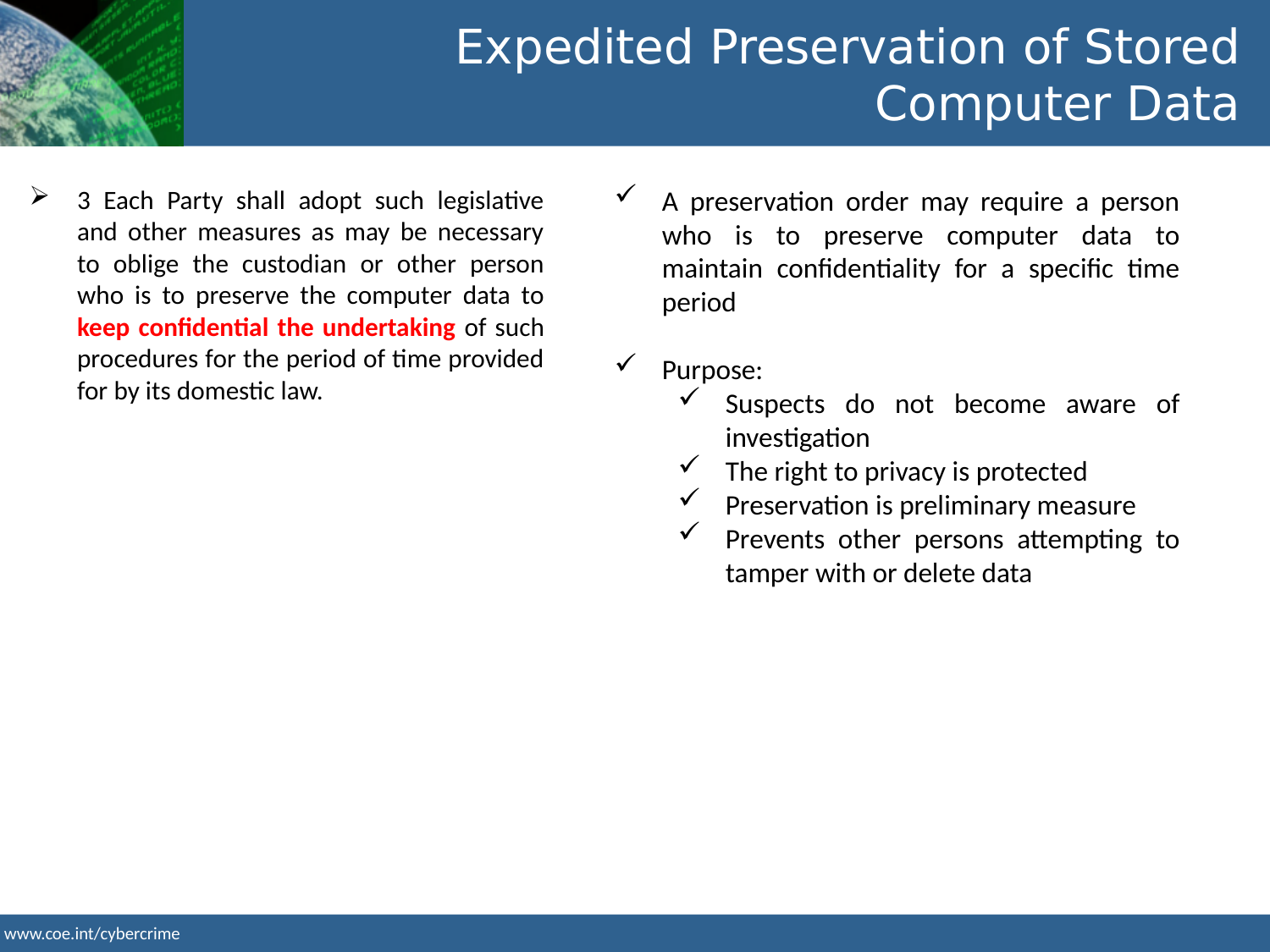

Expedited Preservation of Stored Computer Data
A preservation order may require a person who is to preserve computer data to maintain confidentiality for a specific time period

Purpose:
Suspects do not become aware of investigation
The right to privacy is protected
Preservation is preliminary measure
Prevents other persons attempting to tamper with or delete data
3 Each Party shall adopt such legislative and other measures as may be necessary to oblige the custodian or other person who is to preserve the computer data to keep confidential the undertaking of such procedures for the period of time provided for by its domestic law.